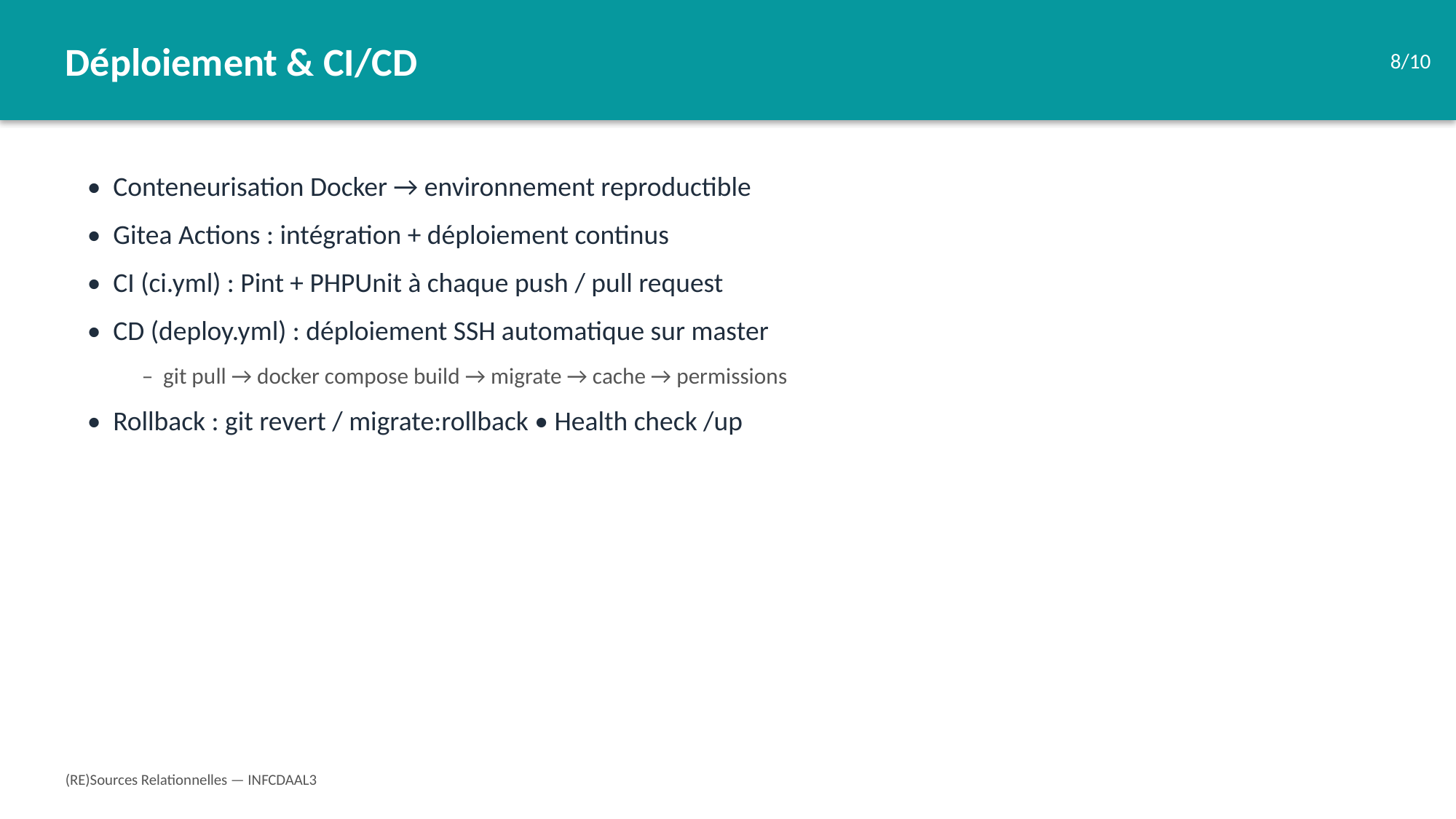

Déploiement & CI/CD
8/10
•  Conteneurisation Docker → environnement reproductible
•  Gitea Actions : intégration + déploiement continus
•  CI (ci.yml) : Pint + PHPUnit à chaque push / pull request
•  CD (deploy.yml) : déploiement SSH automatique sur master
–  git pull → docker compose build → migrate → cache → permissions
•  Rollback : git revert / migrate:rollback • Health check /up
(RE)Sources Relationnelles — INFCDAAL3